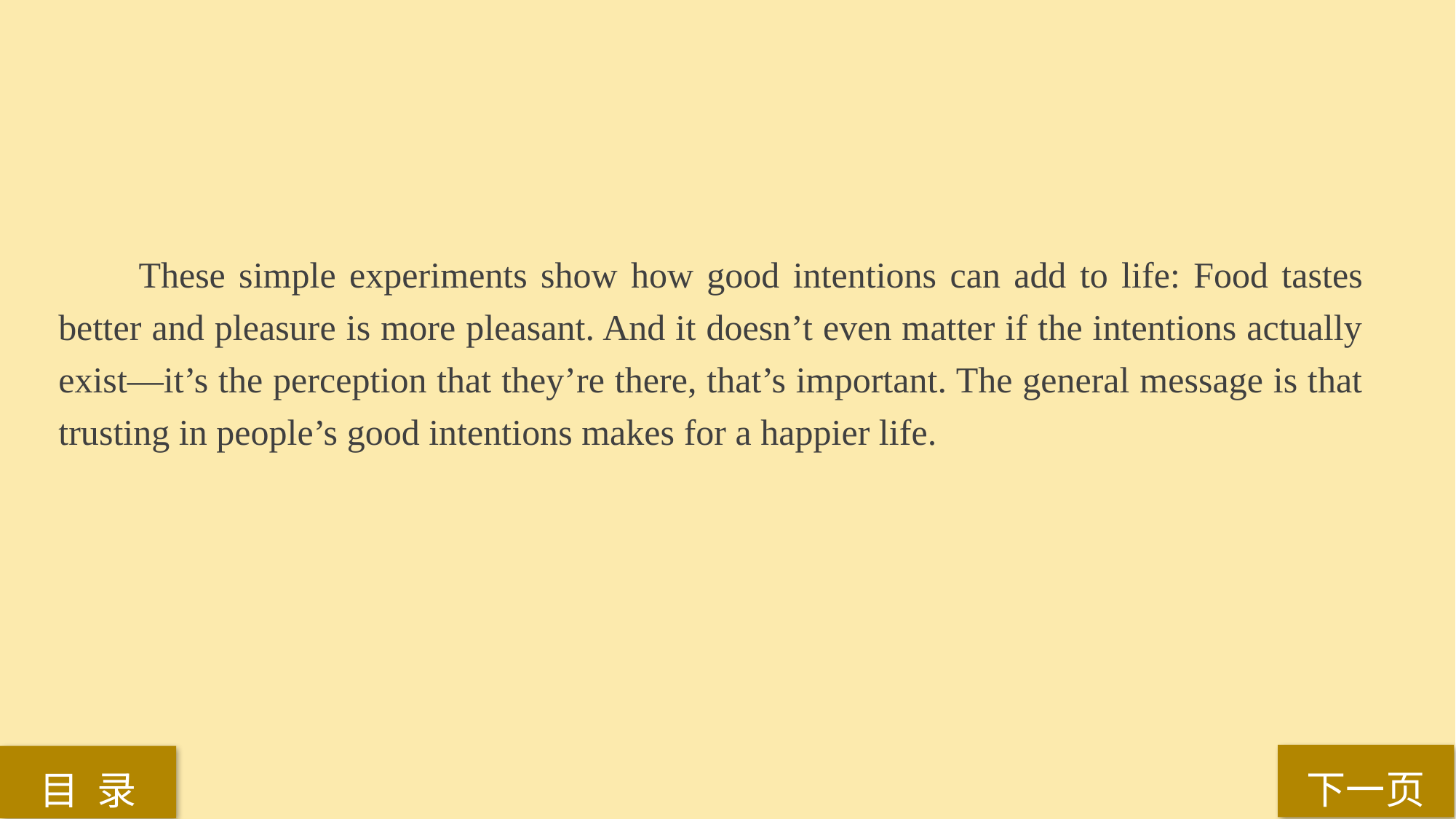

These simple experiments show how good intentions can add to life: Food tastes better and pleasure is more pleasant. And it doesn’t even matter if the intentions actually exist—it’s the perception that they’re there, that’s important. The general message is that trusting in people’s good intentions makes for a happier life.